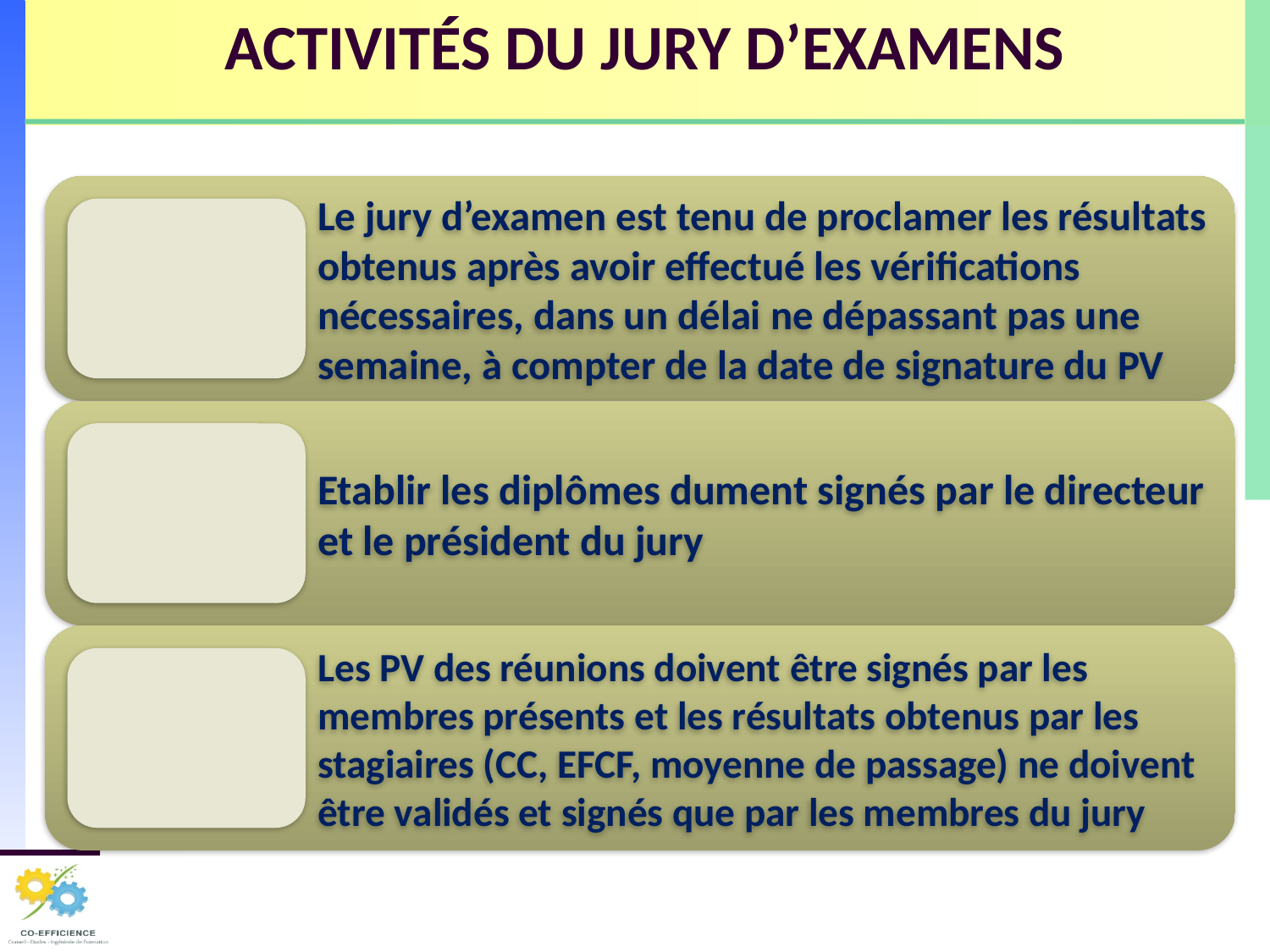

# ACTIVITÉS DU JURY D’EXAMENS
Le jury d’examen est tenu de proclamer les résultats obtenus après avoir effectué les vérifications nécessaires, dans un délai ne dépassant pas une semaine, à compter de la date de signature du PV
Etablir les diplômes dument signés par le directeur et le président du jury
Les PV des réunions doivent être signés par les membres présents et les résultats obtenus par les stagiaires (CC, EFCF, moyenne de passage) ne doivent être validés et signés que par les membres du jury